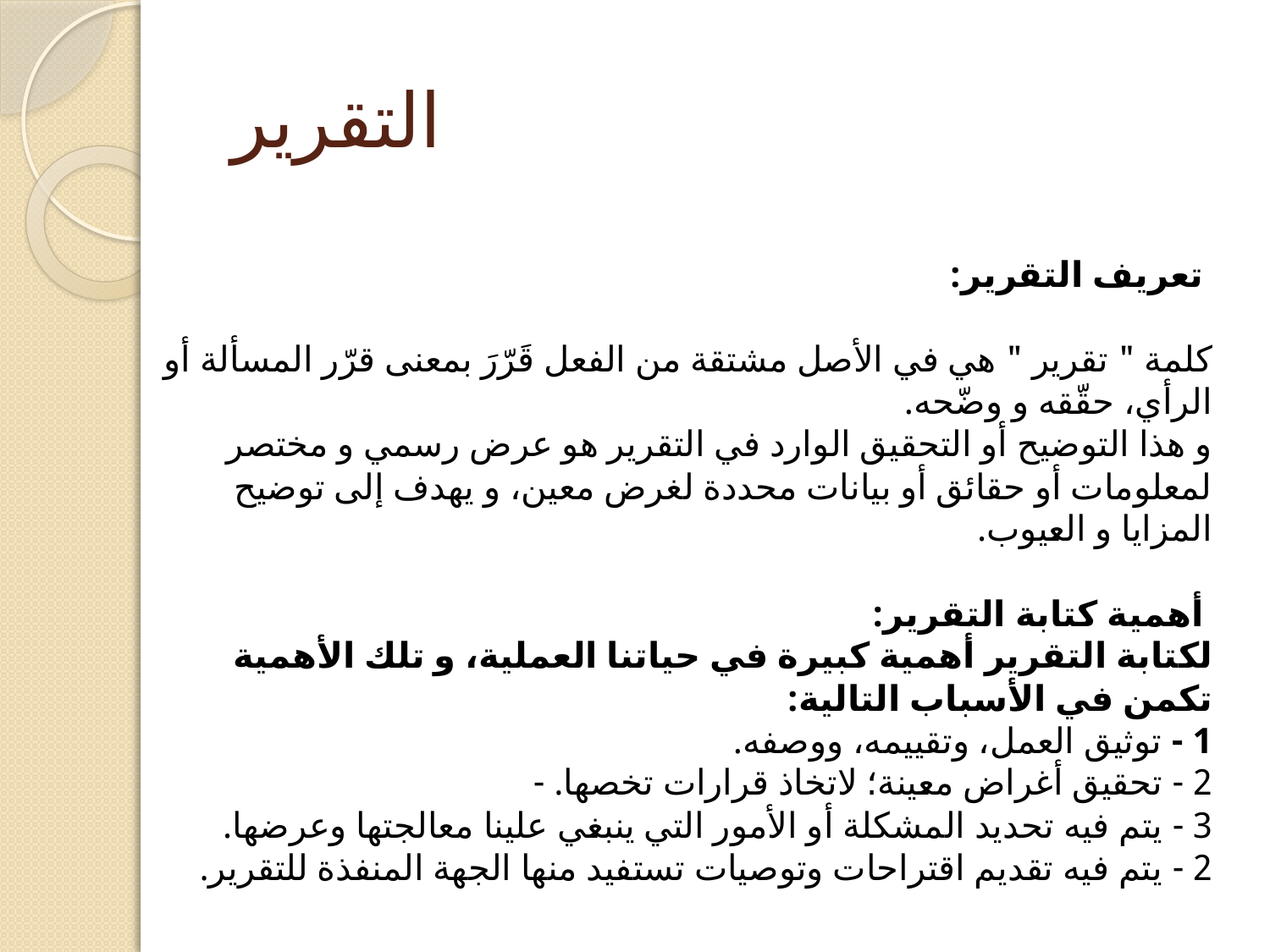

# التقرير
 تعريف التقرير:
كلمة " تقرير " هي في الأصل مشتقة من الفعل قَرّرَ بمعنى قرّر المسألة أو الرأي، حقّقه و وضّحه.
و هذا التوضيح أو التحقيق الوارد في التقرير هو عرض رسمي و مختصر لمعلومات أو حقائق أو بيانات محددة لغرض معين، و يهدف إلى توضيح المزايا و العيوب.

 أهمية كتابة التقرير:
لكتابة التقرير أهمية كبيرة في حياتنا العملية، و تلك الأهمية تكمن في الأسباب التالية:
1 - توثيق العمل، وتقييمه، ووصفه.
2 - تحقيق أغراض معينة؛ لاتخاذ قرارات تخصها. -
3 - يتم فيه تحديد المشكلة أو الأمور التي ينبغي علينا معالجتها وعرضها.
2 - يتم فيه تقديم اقتراحات وتوصيات تستفيد منها الجهة المنفذة للتقرير.